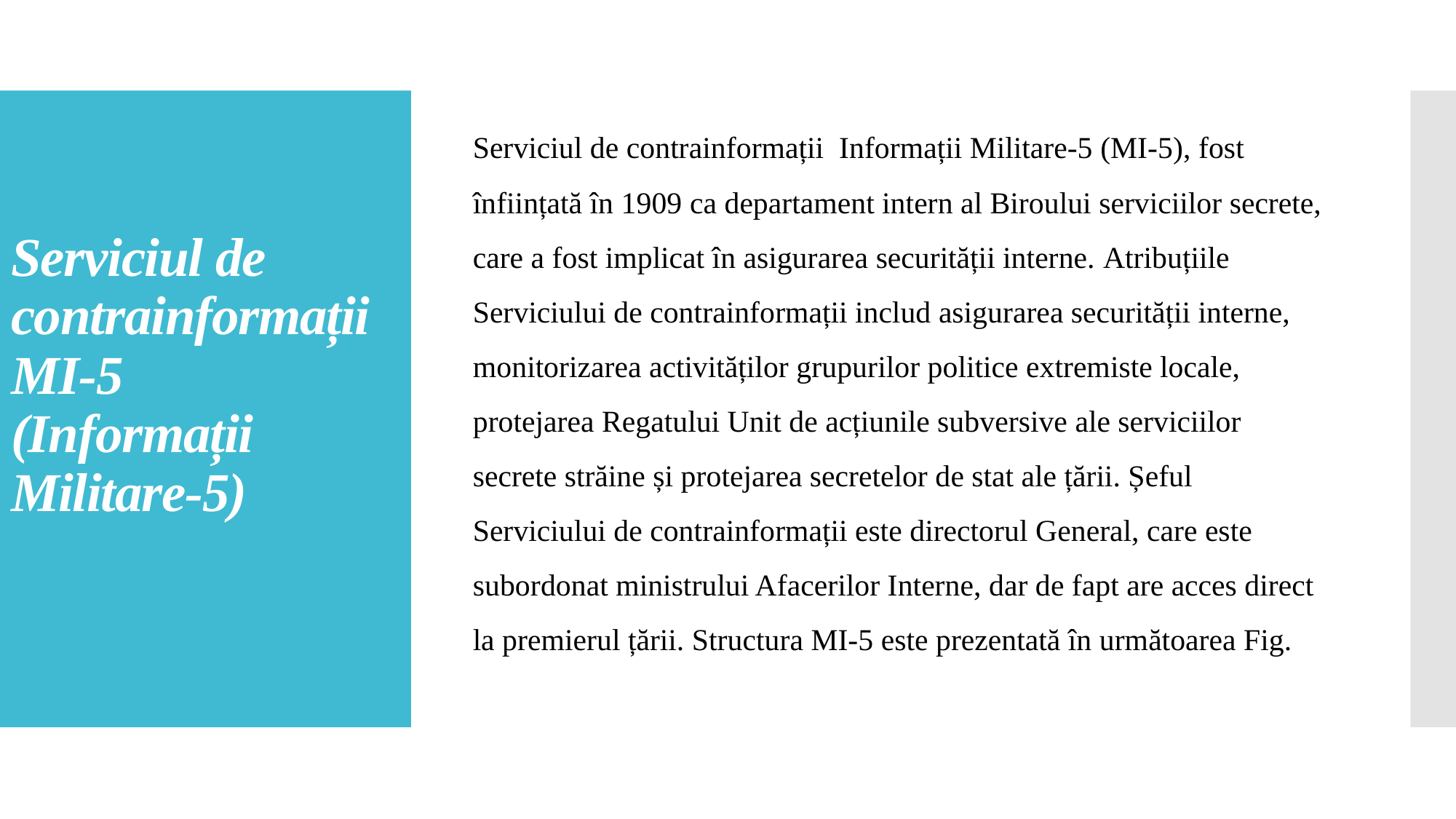

Serviciul de contrainformații  Informații Militare-5 (MI-5), fost înființată în 1909 ca departament intern al Biroului serviciilor secrete, care a fost implicat în asigurarea securității interne. Atribuțiile Serviciului de contrainformații includ asigurarea securității interne, monitorizarea activităților grupurilor politice extremiste locale, protejarea Regatului Unit de acțiunile subversive ale serviciilor secrete străine și protejarea secretelor de stat ale țării. Șeful Serviciului de contrainformații este directorul General, care este subordonat ministrului Afacerilor Interne, dar de fapt are acces direct la premierul țării. Structura MI-5 este prezentată în următoarea Fig.

# Serviciul de contrainformații MI-5 (Informații Militare-5)